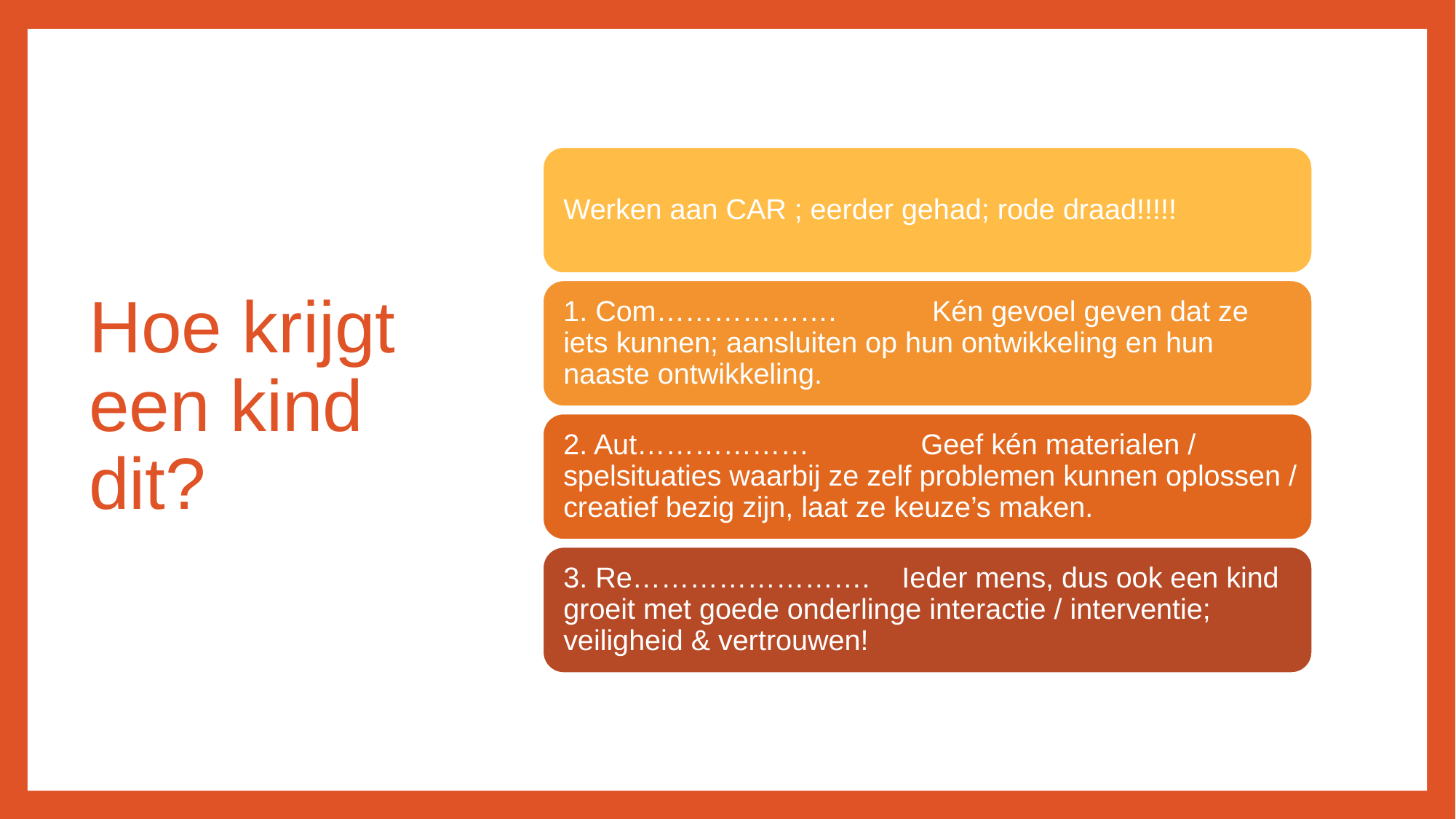

# Hoe krijgt een kind dit?
Werken aan CAR ; eerder gehad; rode draad!!!!!
1. Com……………….            Kén gevoel geven dat ze iets kunnen; aansluiten op hun ontwikkeling en hun naaste ontwikkeling.
2. Aut………………              Geef kén materialen / spelsituaties waarbij ze zelf problemen kunnen oplossen / creatief bezig zijn, laat ze keuze’s maken.
3. Re…………………….    Ieder mens, dus ook een kind groeit met goede onderlinge interactie / interventie; veiligheid & vertrouwen!